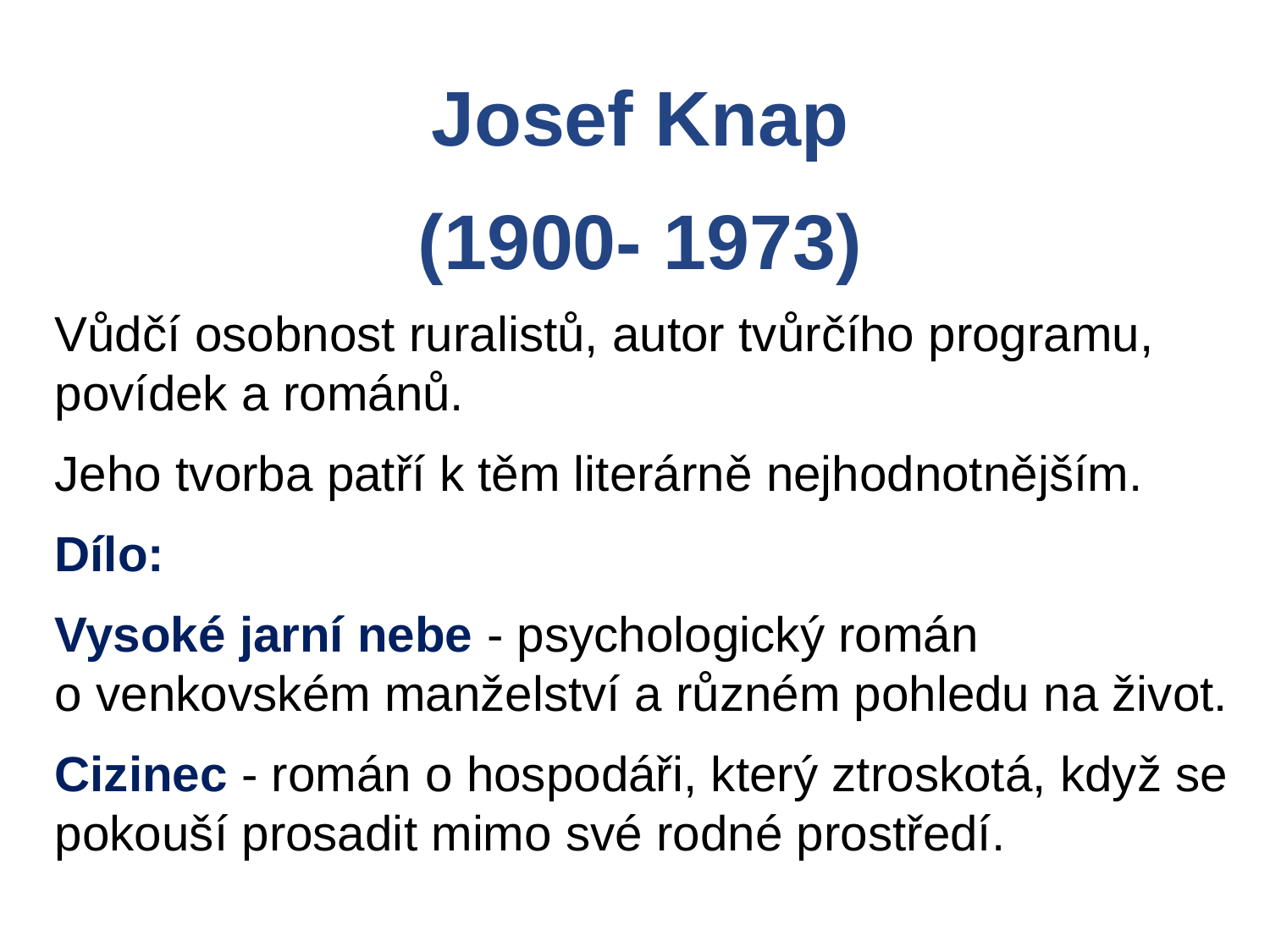

Josef Knap
(1900- 1973)
Vůdčí osobnost ruralistů, autor tvůrčího programu, povídek a románů.
Jeho tvorba patří k těm literárně nejhodnotnějším.
Dílo:
Vysoké jarní nebe - psychologický román
o venkovském manželství a různém pohledu na život.
Cizinec - román o hospodáři, který ztroskotá, když se pokouší prosadit mimo své rodné prostředí.